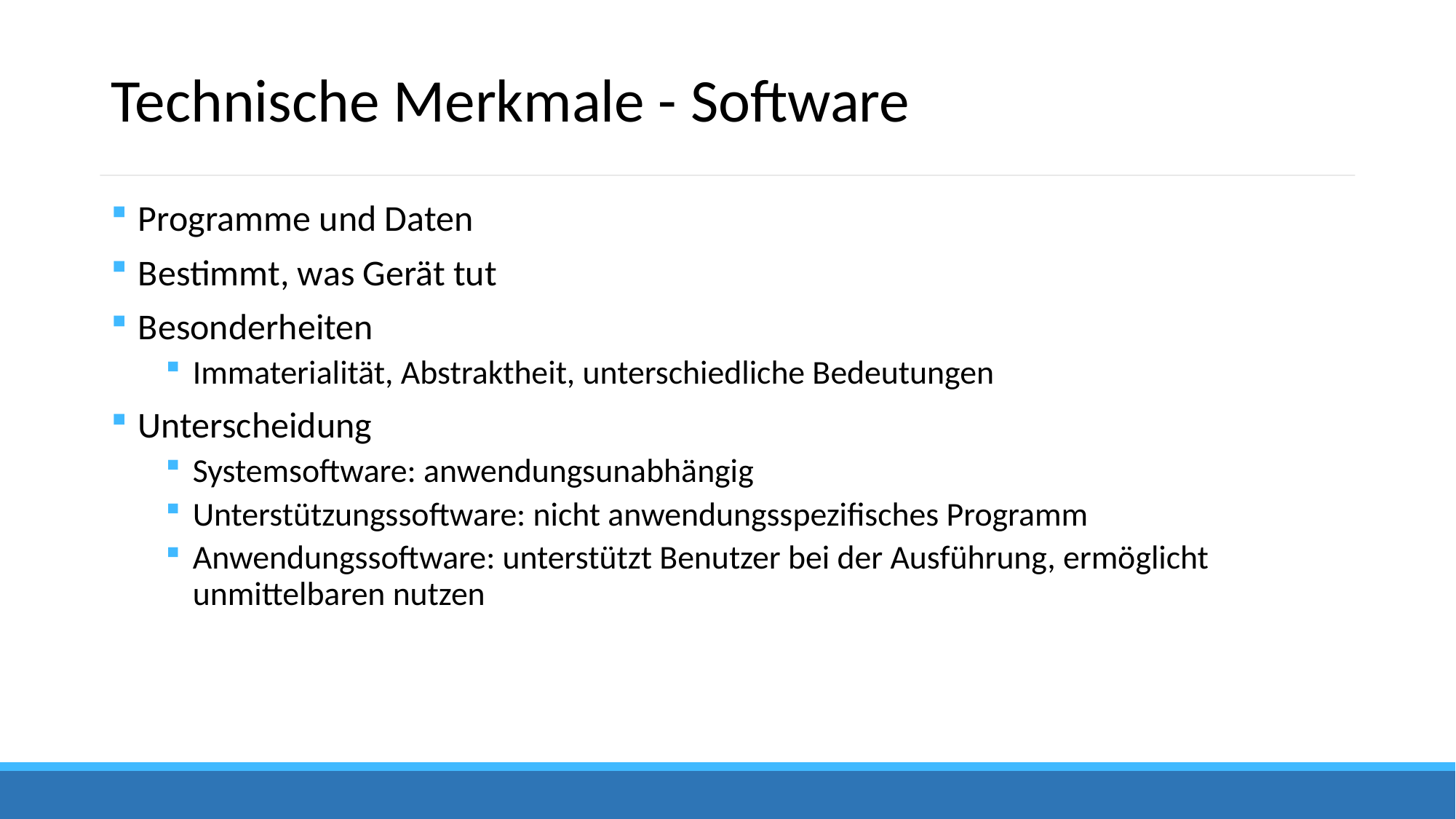

# Technische Merkmale - Software
Programme und Daten
Bestimmt, was Gerät tut
Besonderheiten
Immaterialität, Abstraktheit, unterschiedliche Bedeutungen
Unterscheidung
Systemsoftware: anwendungsunabhängig
Unterstützungssoftware: nicht anwendungsspezifisches Programm
Anwendungssoftware: unterstützt Benutzer bei der Ausführung, ermöglicht unmittelbaren nutzen